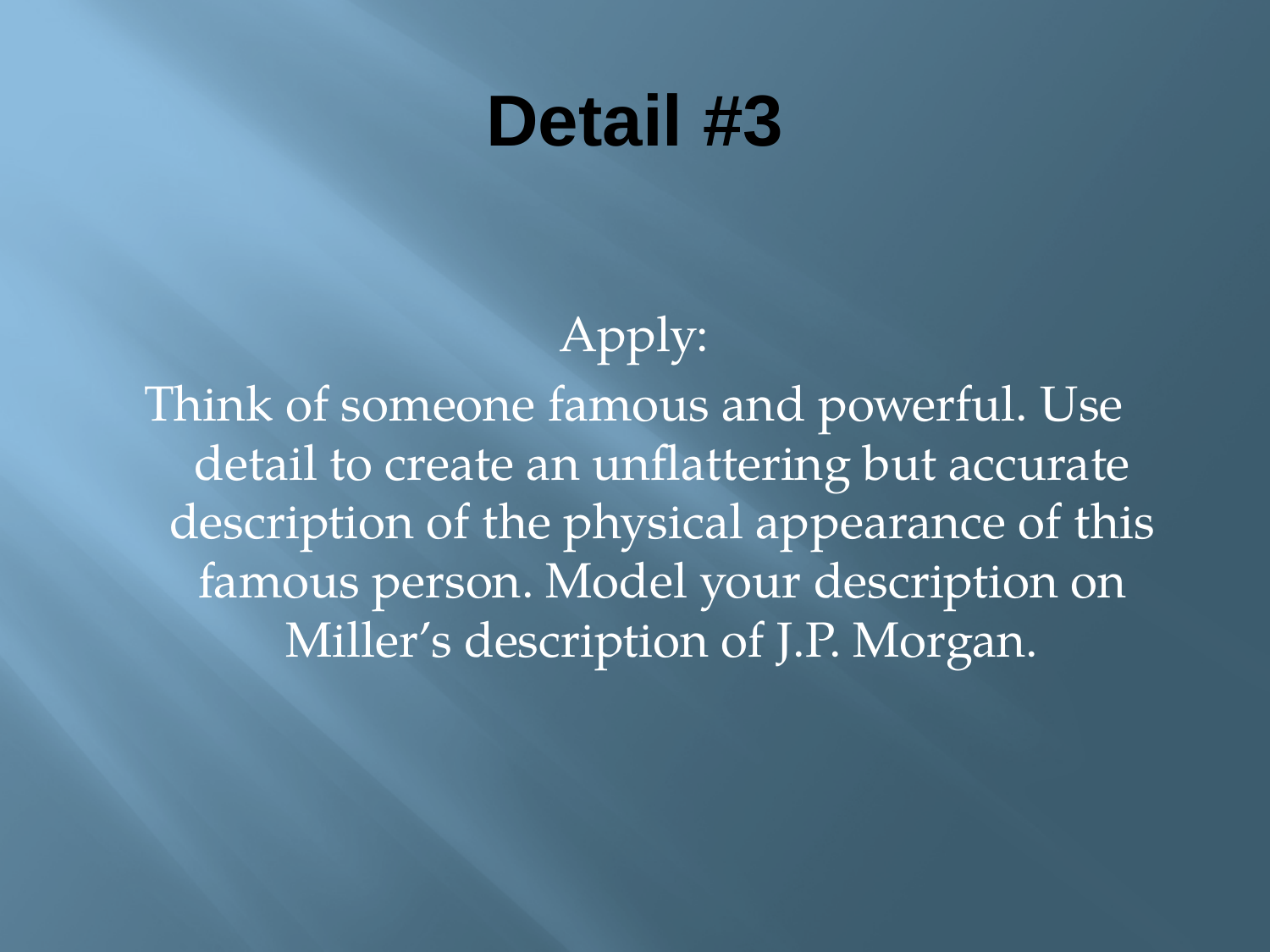

# Detail #3
Apply:
Think of someone famous and powerful. Use detail to create an unflattering but accurate description of the physical appearance of this famous person. Model your description on Miller’s description of J.P. Morgan.